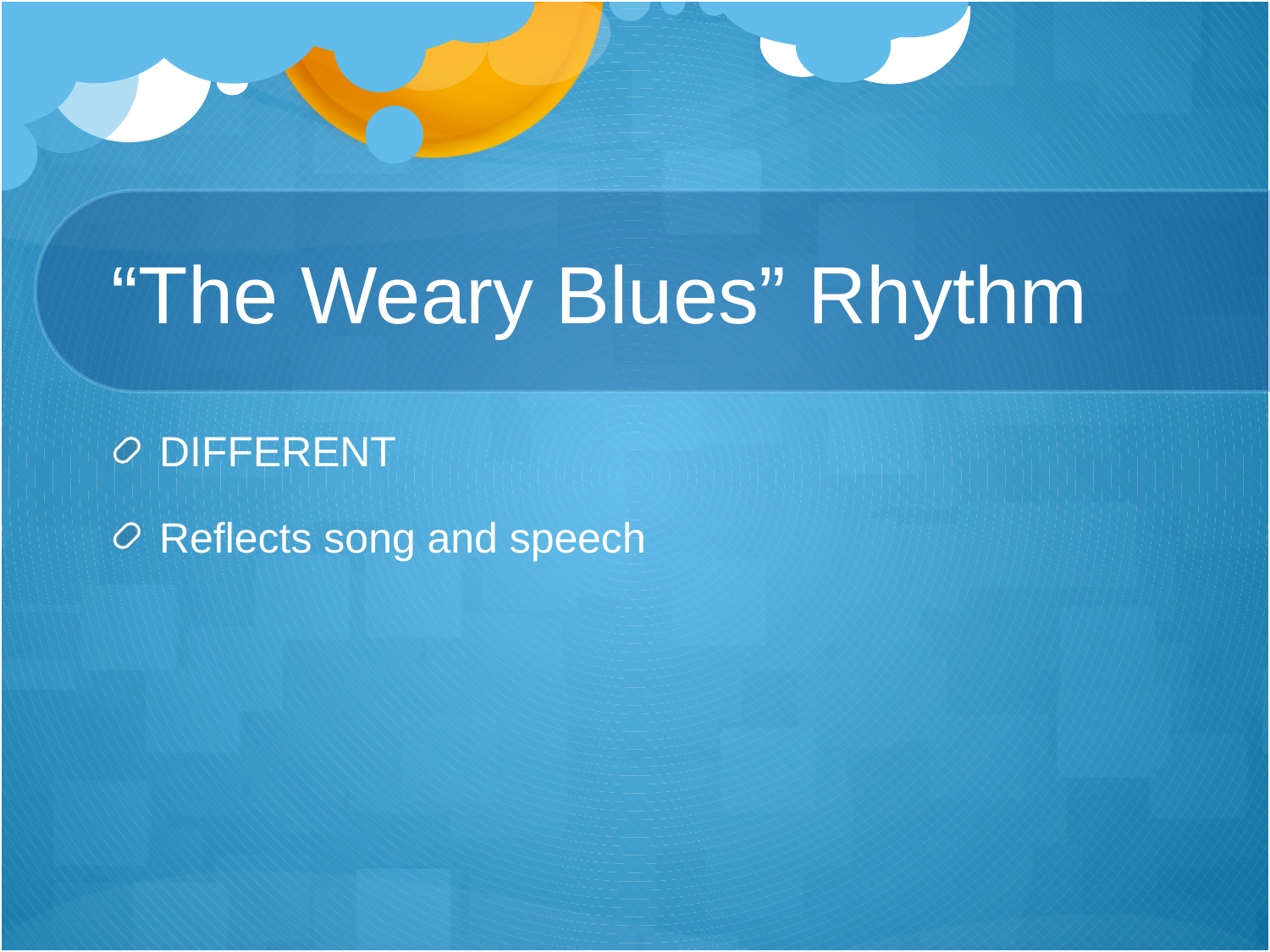

# “The Weary Blues” Rhythm
DIFFERENT
Reflects song and speech